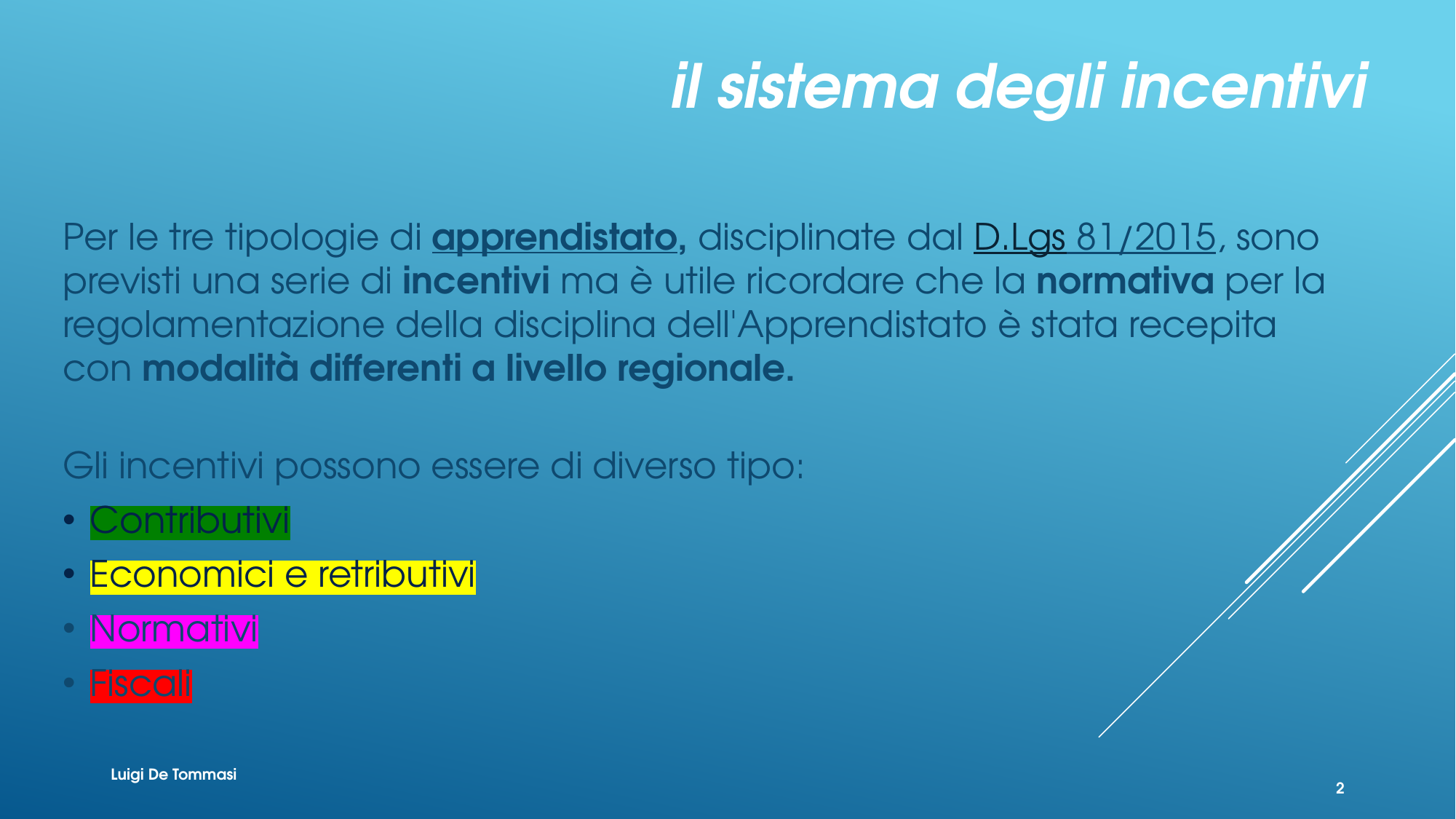

# il sistema degli incentivi
Per le tre tipologie di apprendistato, disciplinate dal D.Lgs 81/2015, sono previsti una serie di incentivi ma è utile ricordare che la normativa per la regolamentazione della disciplina dell'Apprendistato è stata recepita con modalità differenti a livello regionale.
Gli incentivi possono essere di diverso tipo:
Contributivi
Economici e retributivi
Normativi
Fiscali
Luigi De Tommasi
2